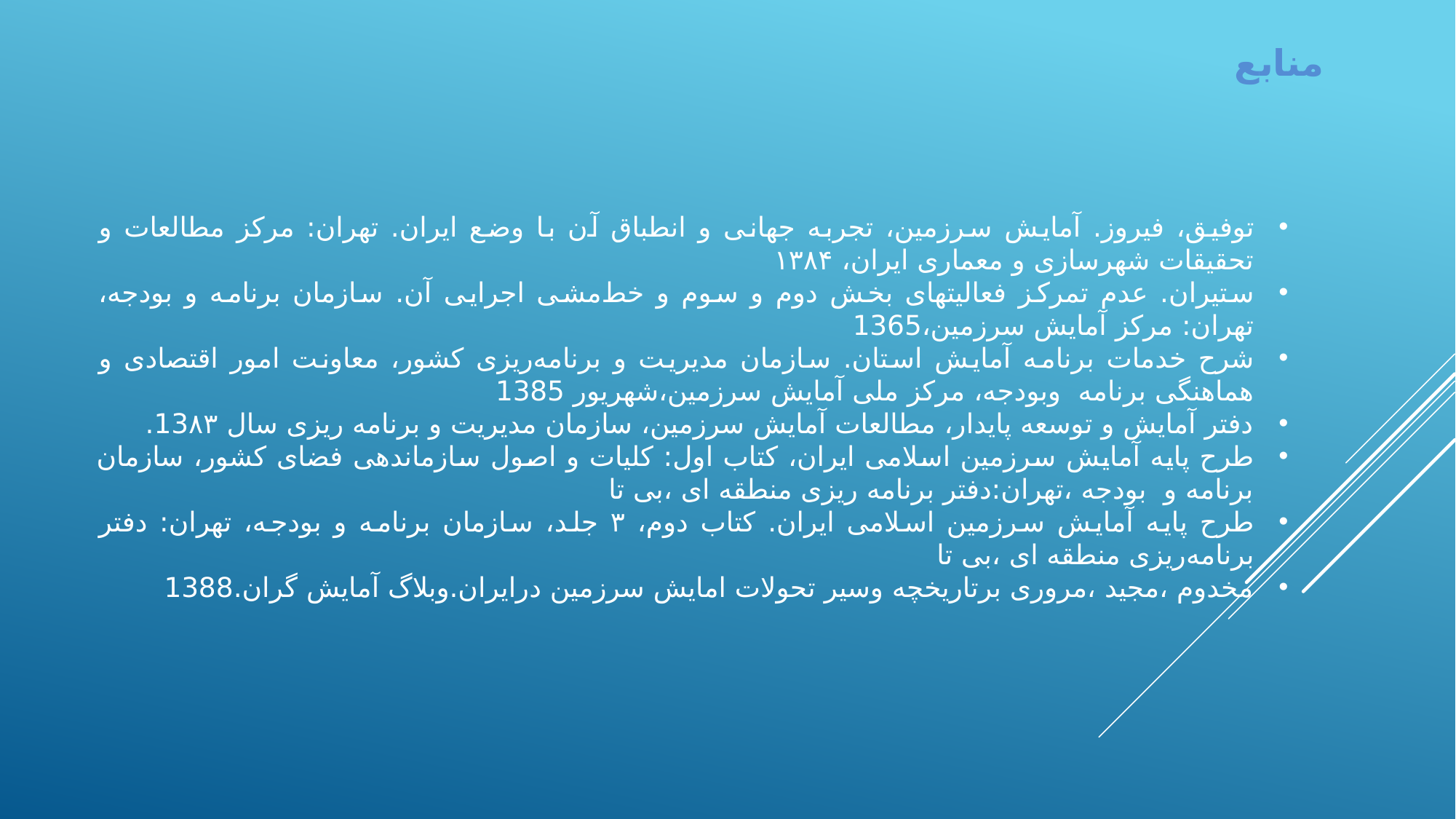

منابع
توفیق، فیروز. آمایش سرزمین، تجربه جهانی و انطباق آن با وضع ایران. تهران: مرکز مطالعات و تحقیقات شهرسازی و معماری ایران، ۱۳۸۴
ستیران. عدم تمرکز فعالیتهای بخش دوم و سوم و خط‌مشی اجرایی آن. سازمان برنامه و بودجه، تهران: مرکز آمایش سرزمین،1365
شرح خدمات برنامه آمایش استان. سازمان مدیریت و برنامه‌ریزی کشور، معاونت امور اقتصادی و هماهنگی برنامه  وبودجه، مرکز ملی آمایش سرزمین،شهریور 1385
دفتر آمايش و توسعه پايدار، مطالعات آمايش سرزمين، سازمان مديريت و برنامه ريزى سال 13۸۳.
طرح پایه آمایش سرزمین اسلامی ایران، کتاب اول: کلیات و اصول سازماندهی فضای کشور، سازمان برنامه و  بودجه ،تهران:دفتر برنامه ریزی منطقه ای ،بی تا
طرح پایه آمایش سرزمین اسلامی ایران. کتاب دوم، ۳ جلد، سازمان برنامه و بودجه، تهران: دفتر برنامه‌ریزی منطقه ای ،بی تا
مخدوم ،مجید ،مروری برتاریخچه وسیر تحولات امایش سرزمین درایران.وبلاگ آمایش گران.1388